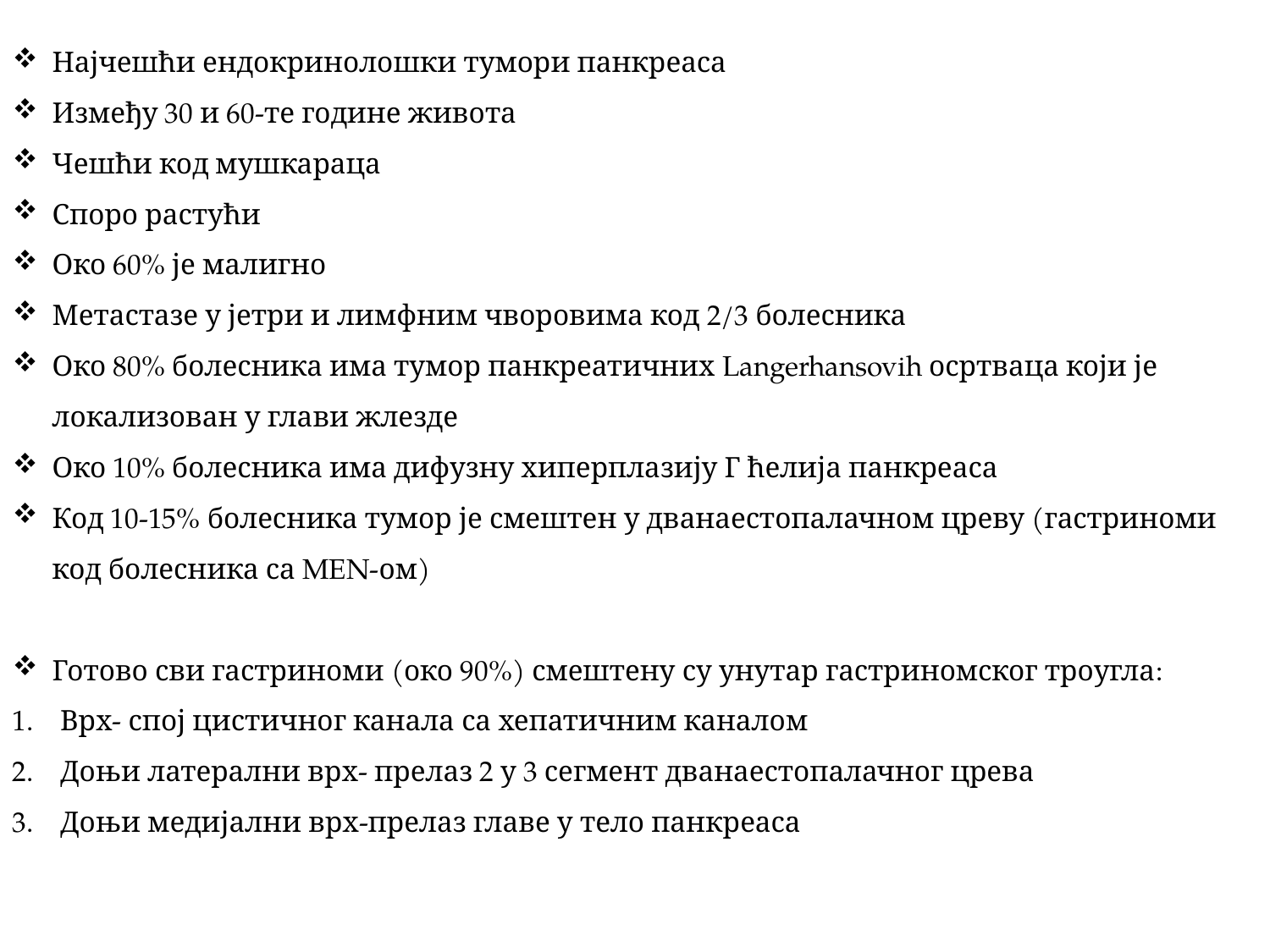

Најчешћи ендокринолошки тумори панкреаса
Између 30 и 60-те године живота
Чешћи код мушкараца
Споро растући
Око 60% је малигно
Метастазе у јетри и лимфним чворовима код 2/3 болесника
Око 80% болесника има тумор панкреатичних Langerhansovih осртваца који је локализован у глави жлезде
Око 10% болесника има дифузну хиперплазију Г ћелија панкреаса
Код 10-15% болесника тумор је смештен у дванаестопалачном цреву (гастриноми код болесника са MEN-ом)

Готово сви гастриноми (око 90%) смештену су унутар гастриномског троугла:
Врх- спој цистичног канала са хепатичним каналом
Доњи латерални врх- прелаз 2 у 3 сегмент дванаестопалачног црева
Доњи медијални врх-прелаз главе у тело панкреаса